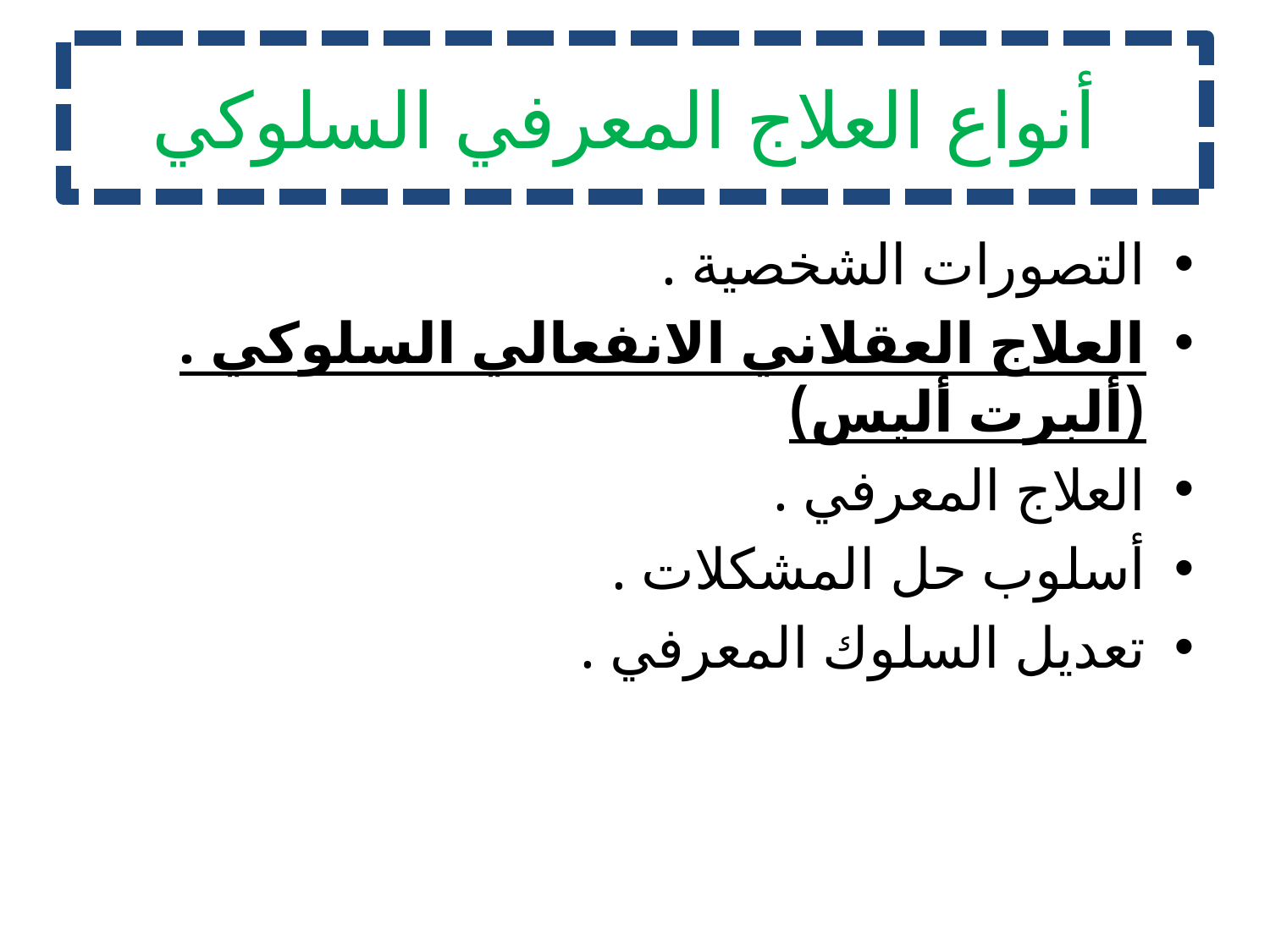

# أنواع العلاج المعرفي السلوكي
التصورات الشخصية .
العلاج العقلاني الانفعالي السلوكي . (ألبرت أليس)
العلاج المعرفي .
أسلوب حل المشكلات .
تعديل السلوك المعرفي .